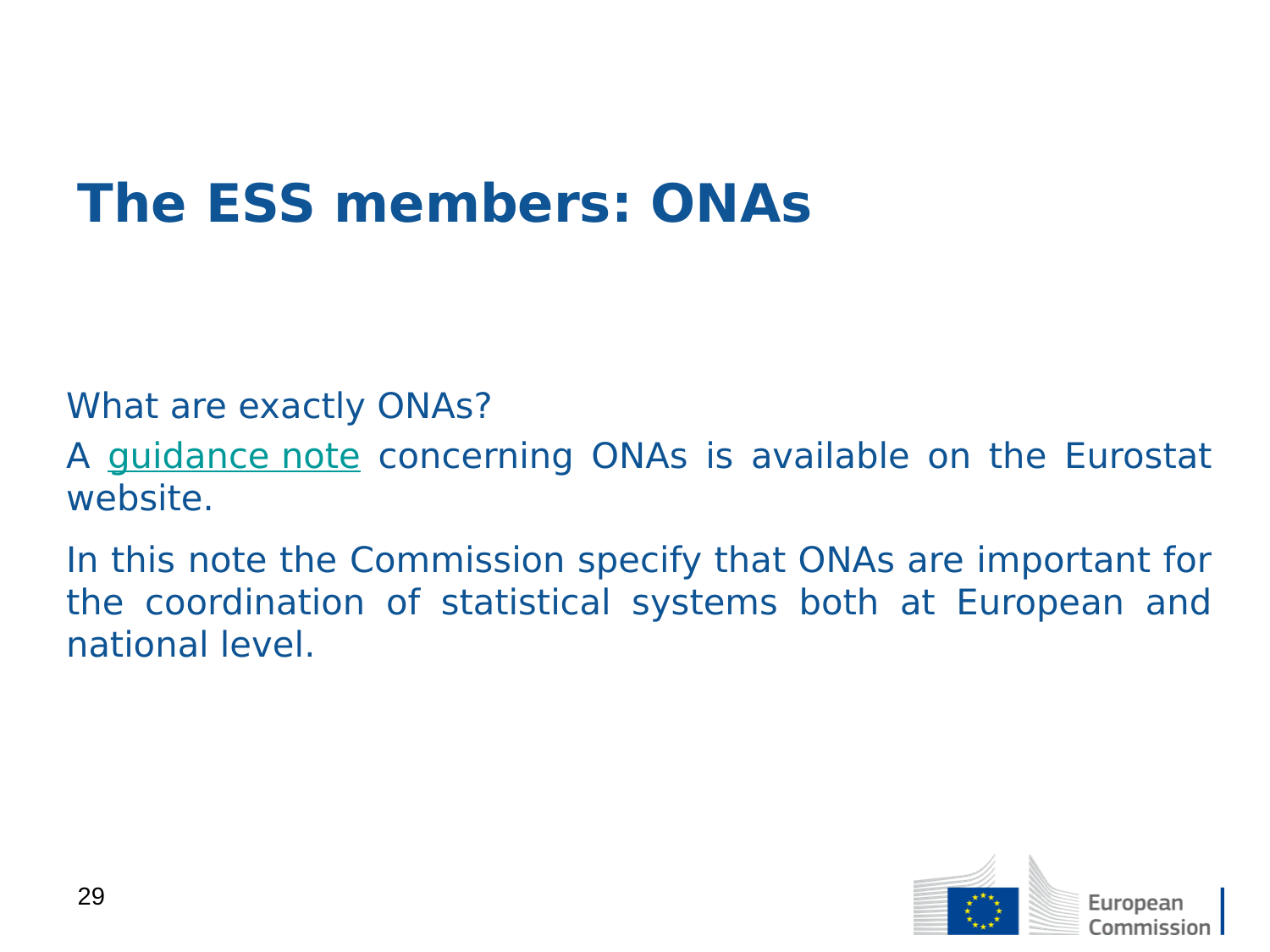

# The ESS members: ONAs
What are exactly ONAs?
A guidance note concerning ONAs is available on the Eurostat website.

In this note the Commission specify that ONAs are important for the coordination of statistical systems both at European and national level.

29